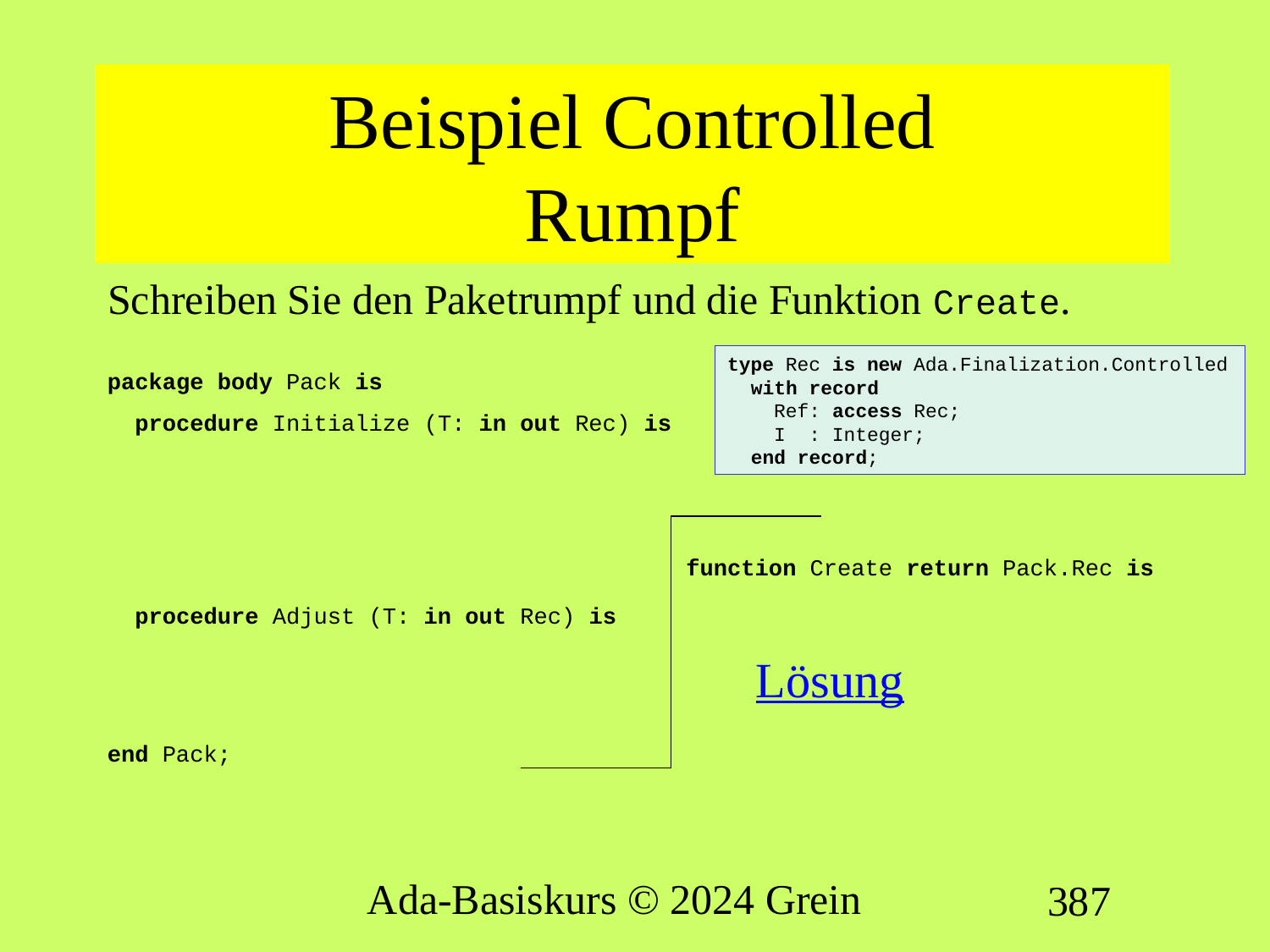

# Beispiel Controlled Rumpf
Schreiben Sie den Paketrumpf und die Funktion Create.
type Rec is new Ada.Finalization.Controlled
  with record
    Ref: access Rec;
    I  : Integer;
  end record;
package body Pack is
  procedure Initialize (T: in out Rec) is

  procedure Adjust (T: in out Rec) is

end Pack;
function Create return Pack.Rec is

Lösung
Ada-Basiskurs © 2024 Grein
387